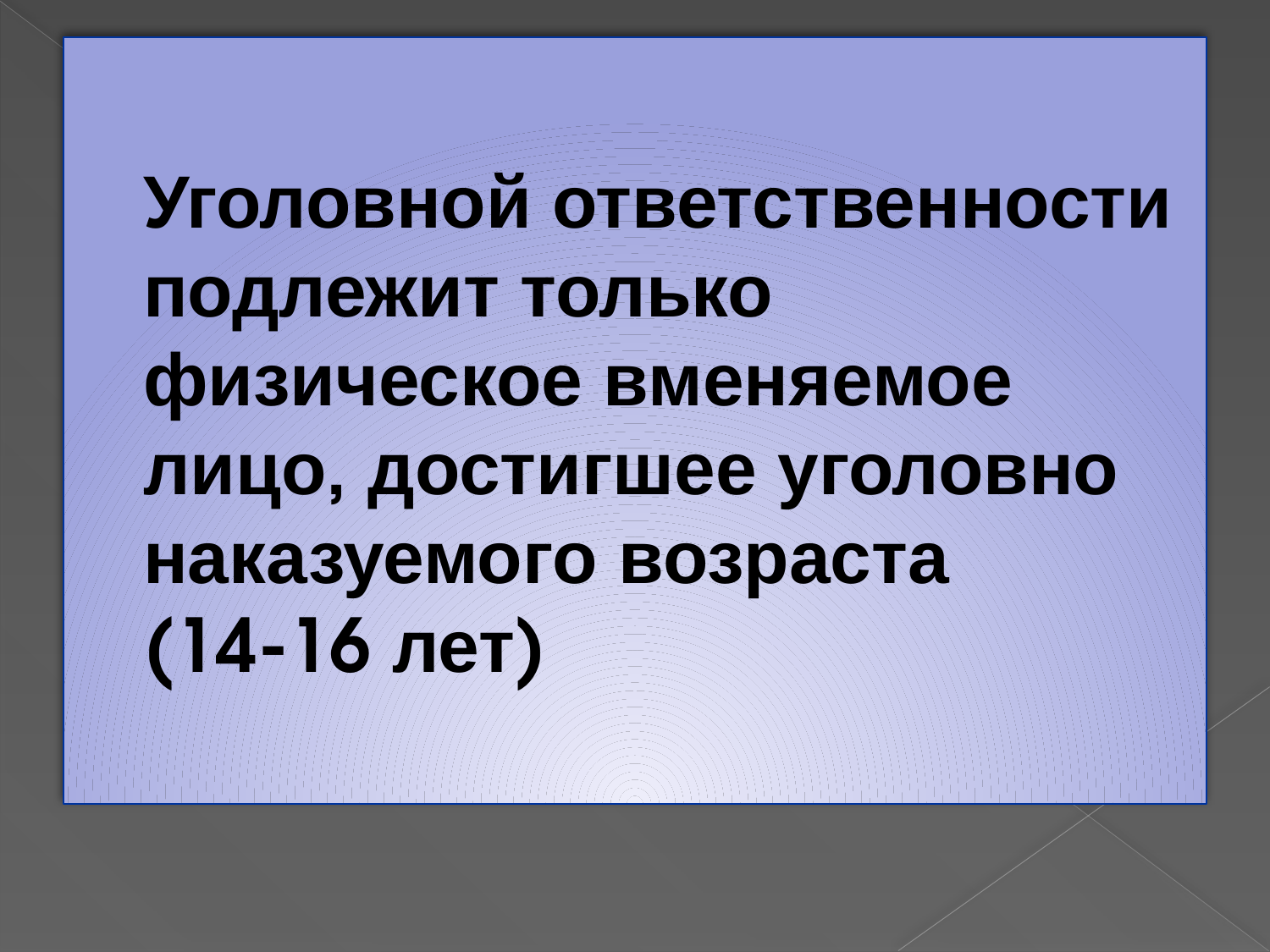

# Уголовной ответственности подлежит только физическое вменяемое лицо, достигшее уголовно наказуемого возраста (14-16 лет)